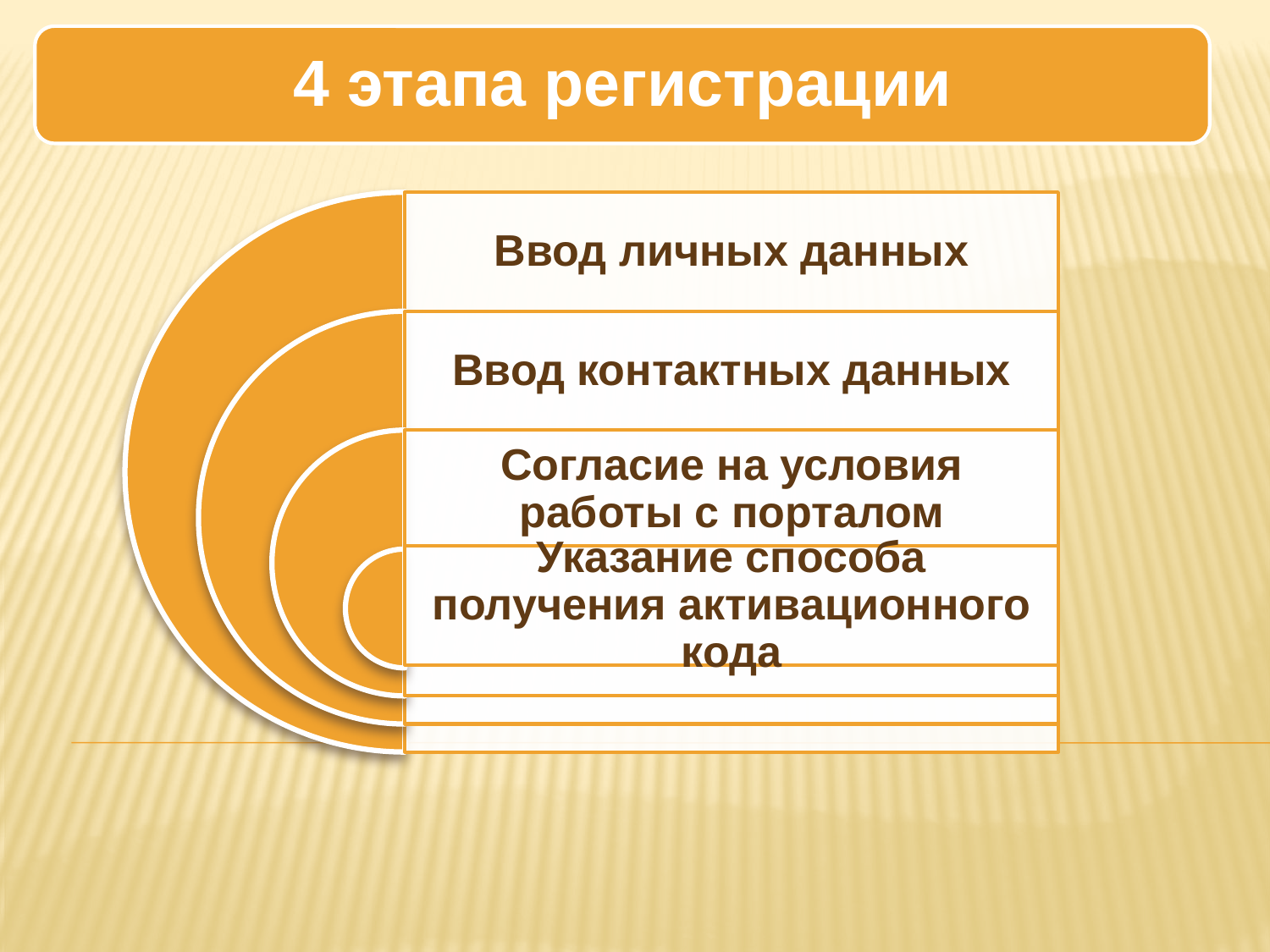

4 этапа регистрации
Ввод личных данных
Ввод контактных данных
Согласие на условия работы с порталом
Указание способа получения активационного кода